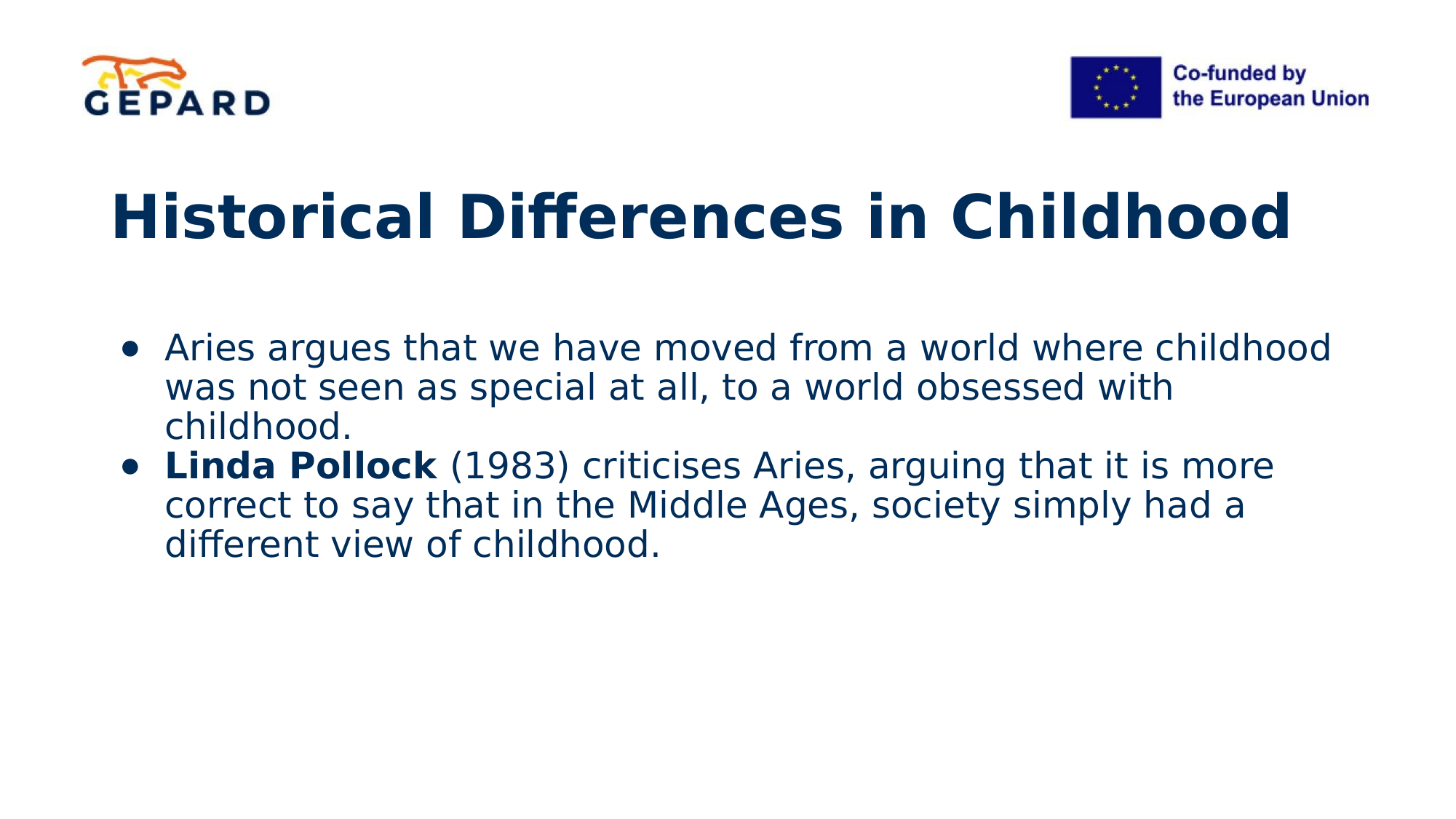

# Historical Differences in Childhood
Aries argues that we have moved from a world where childhood was not seen as special at all, to a world obsessed with childhood.
Linda Pollock (1983) criticises Aries, arguing that it is more correct to say that in the Middle Ages, society simply had a different view of childhood.